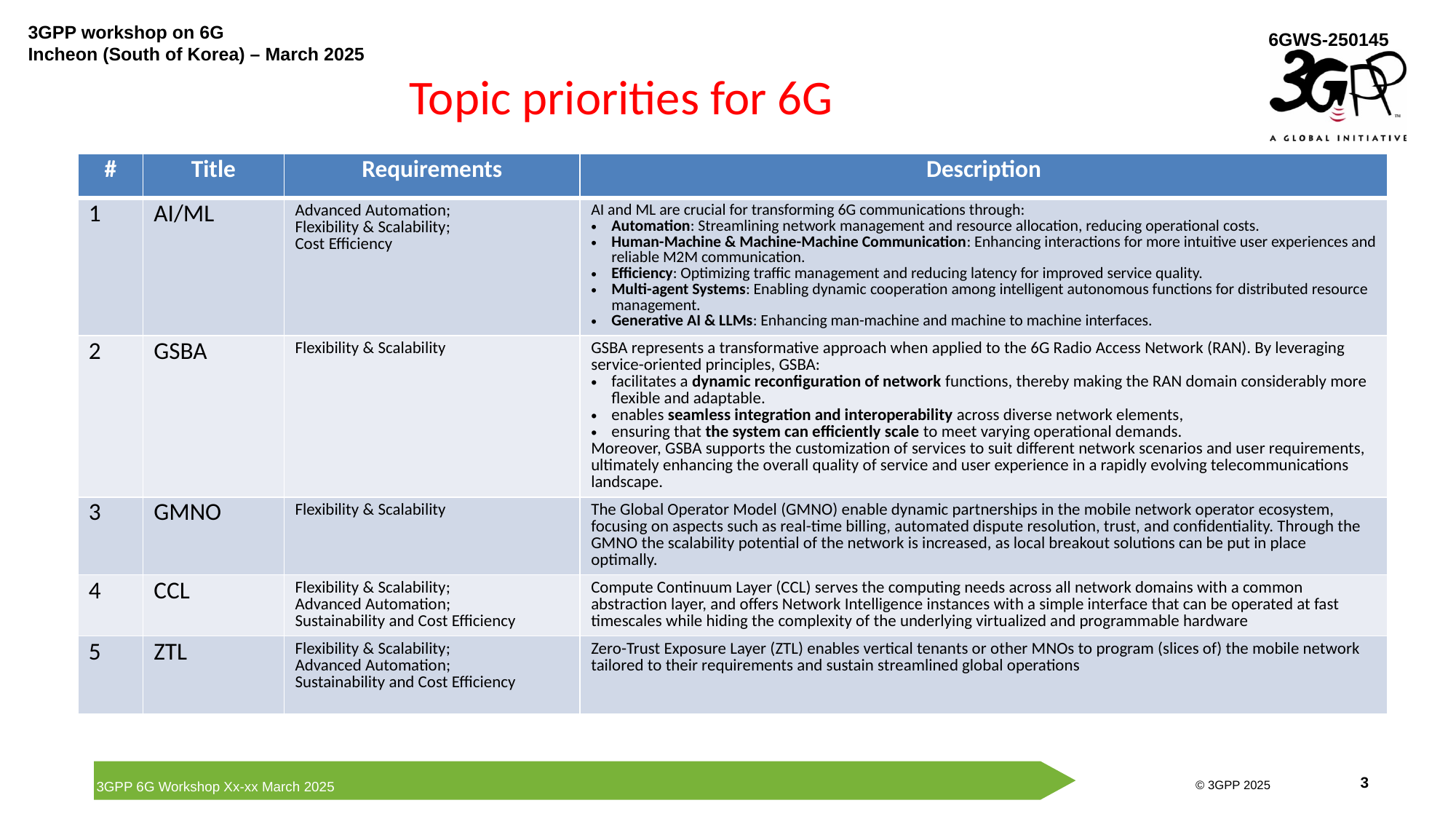

# Topic priorities for 6G
| # | Title | Requirements | Description |
| --- | --- | --- | --- |
| 1 | AI/ML | Advanced Automation; Flexibility & Scalability; Cost Efficiency | AI and ML are crucial for transforming 6G communications through: Automation: Streamlining network management and resource allocation, reducing operational costs. Human-Machine & Machine-Machine Communication: Enhancing interactions for more intuitive user experiences and reliable M2M communication. Efficiency: Optimizing traffic management and reducing latency for improved service quality. Multi-agent Systems: Enabling dynamic cooperation among intelligent autonomous functions for distributed resource management. Generative AI & LLMs: Enhancing man-machine and machine to machine interfaces. |
| 2 | GSBA | Flexibility & Scalability | GSBA represents a transformative approach when applied to the 6G Radio Access Network (RAN). By leveraging service-oriented principles, GSBA: facilitates a dynamic reconfiguration of network functions, thereby making the RAN domain considerably more flexible and adaptable. enables seamless integration and interoperability across diverse network elements, ensuring that the system can efficiently scale to meet varying operational demands. Moreover, GSBA supports the customization of services to suit different network scenarios and user requirements, ultimately enhancing the overall quality of service and user experience in a rapidly evolving telecommunications landscape. |
| 3 | GMNO | Flexibility & Scalability | The Global Operator Model (GMNO) enable dynamic partnerships in the mobile network operator ecosystem, focusing on aspects such as real-time billing, automated dispute resolution, trust, and confidentiality. Through the GMNO the scalability potential of the network is increased, as local breakout solutions can be put in place optimally. |
| 4 | CCL | Flexibility & Scalability; Advanced Automation; Sustainability and Cost Efficiency | Compute Continuum Layer (CCL) serves the computing needs across all network domains with a common abstraction layer, and offers Network Intelligence instances with a simple interface that can be operated at fast timescales while hiding the complexity of the underlying virtualized and programmable hardware |
| 5 | ZTL | Flexibility & Scalability; Advanced Automation; Sustainability and Cost Efficiency | Zero-Trust Exposure Layer (ZTL) enables vertical tenants or other MNOs to program (slices of) the mobile network tailored to their requirements and sustain streamlined global operations |